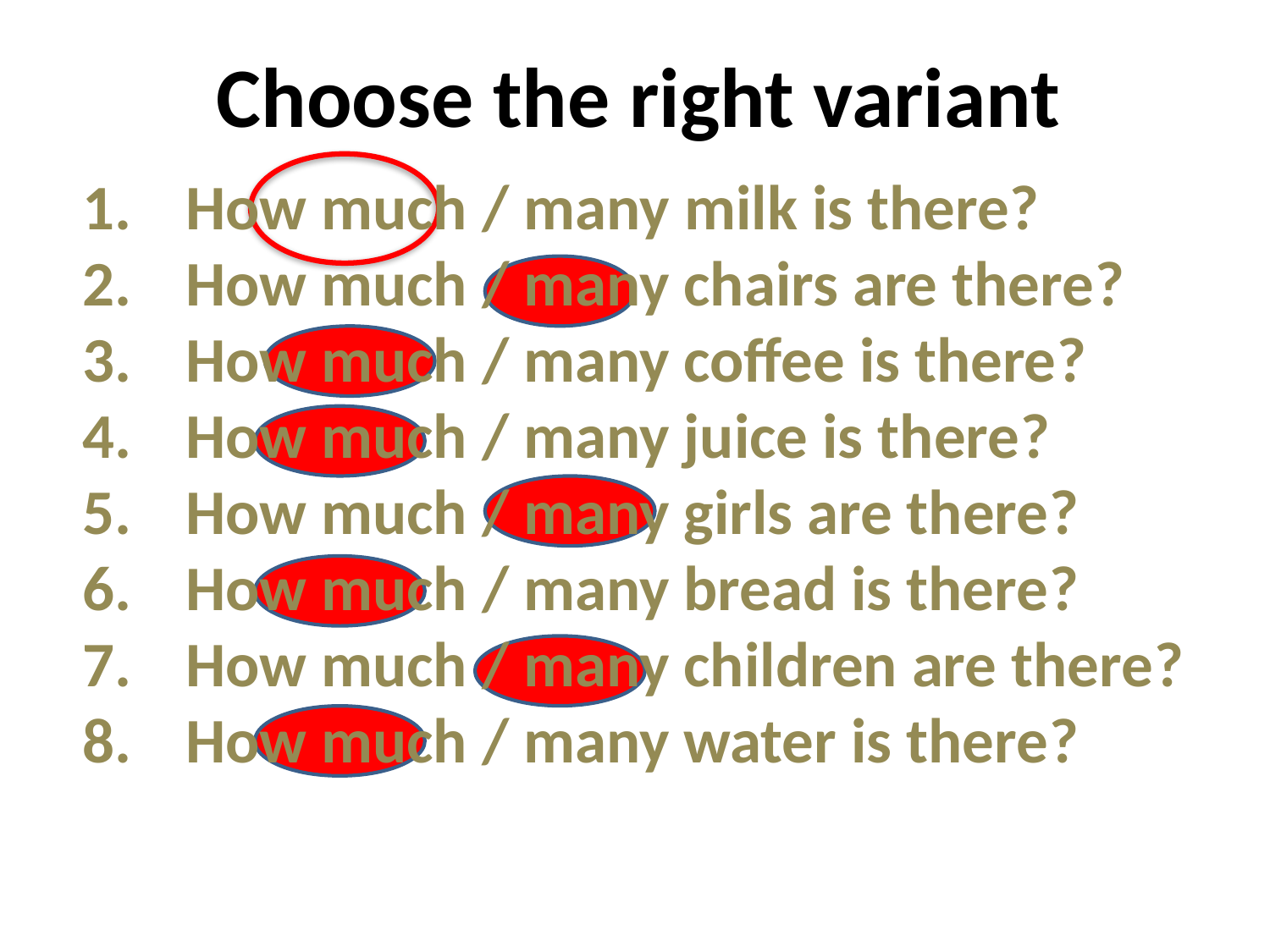

Choose the right variant

How much / many milk is there?
How much / many chairs are there?
How much / many coffee is there?
How much / many juice is there?
How much / many girls are there?
How much / many bread is there?
How much / many children are there?
How much / many water is there?